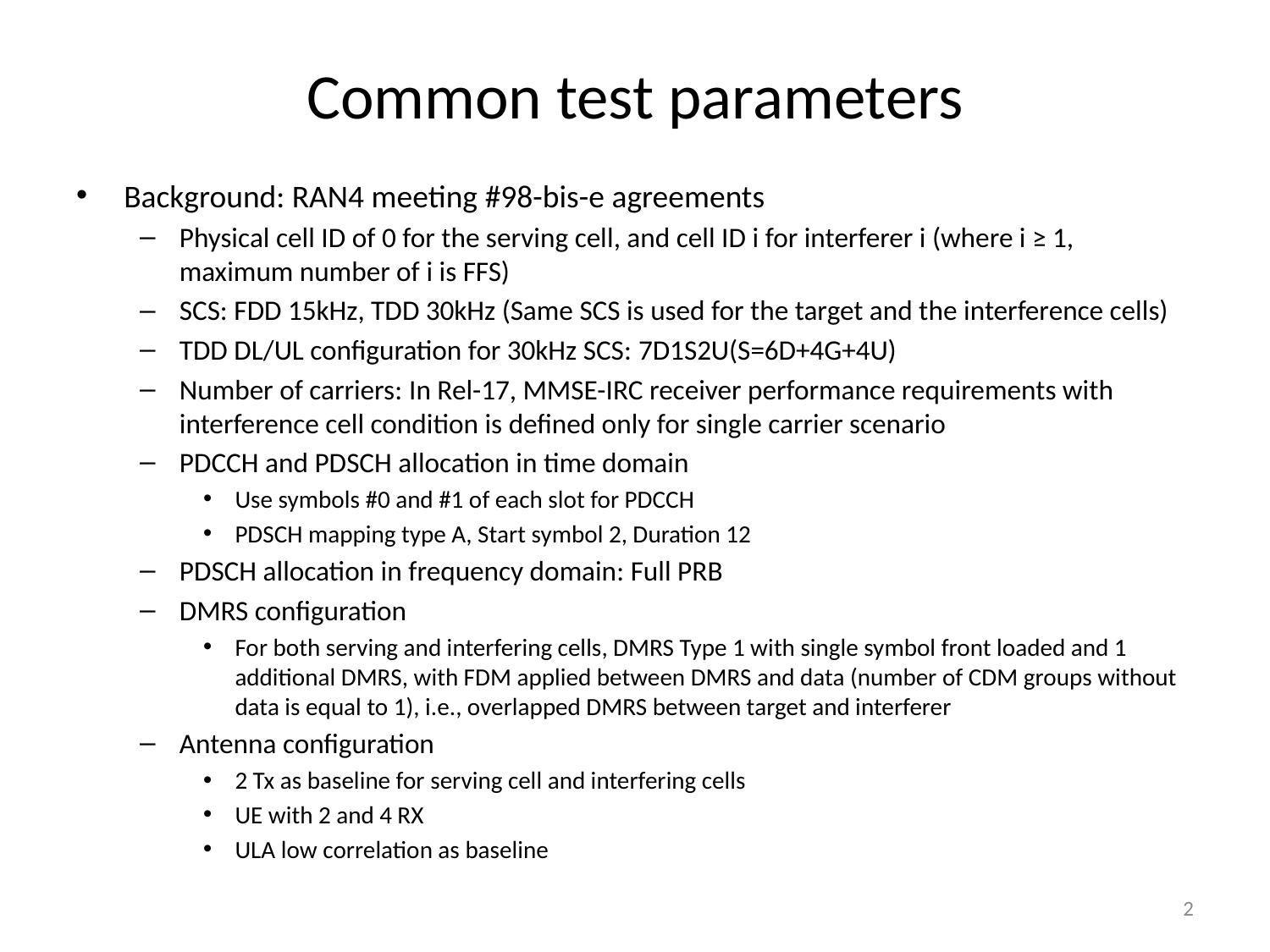

# Common test parameters
Background: RAN4 meeting #98-bis-e agreements
Physical cell ID of 0 for the serving cell, and cell ID i for interferer i (where i ≥ 1, maximum number of i is FFS)
SCS: FDD 15kHz, TDD 30kHz (Same SCS is used for the target and the interference cells)
TDD DL/UL configuration for 30kHz SCS: 7D1S2U(S=6D+4G+4U)
Number of carriers: In Rel-17, MMSE-IRC receiver performance requirements with interference cell condition is defined only for single carrier scenario
PDCCH and PDSCH allocation in time domain
Use symbols #0 and #1 of each slot for PDCCH
PDSCH mapping type A, Start symbol 2, Duration 12
PDSCH allocation in frequency domain: Full PRB
DMRS configuration
For both serving and interfering cells, DMRS Type 1 with single symbol front loaded and 1 additional DMRS, with FDM applied between DMRS and data (number of CDM groups without data is equal to 1), i.e., overlapped DMRS between target and interferer
Antenna configuration
2 Tx as baseline for serving cell and interfering cells
UE with 2 and 4 RX
ULA low correlation as baseline

2